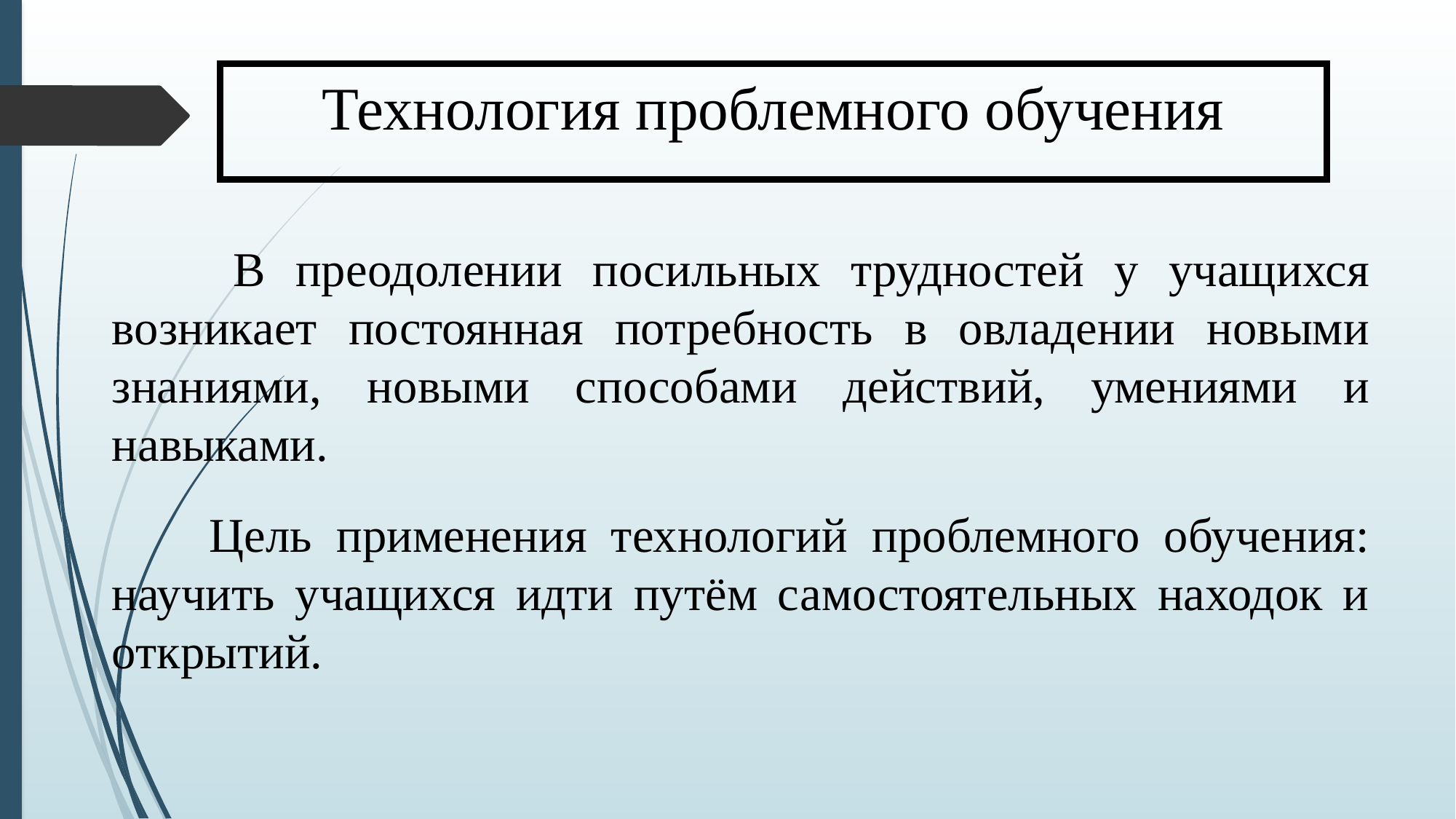

Технология проблемного обучения
    В преодолении посильных трудностей у учащихся возникает постоянная потребность в овладении новыми знаниями, новыми способами действий, умениями и навыками.
    Цель применения технологий проблемного обучения: научить учащихся идти путём самостоятельных находок и открытий.